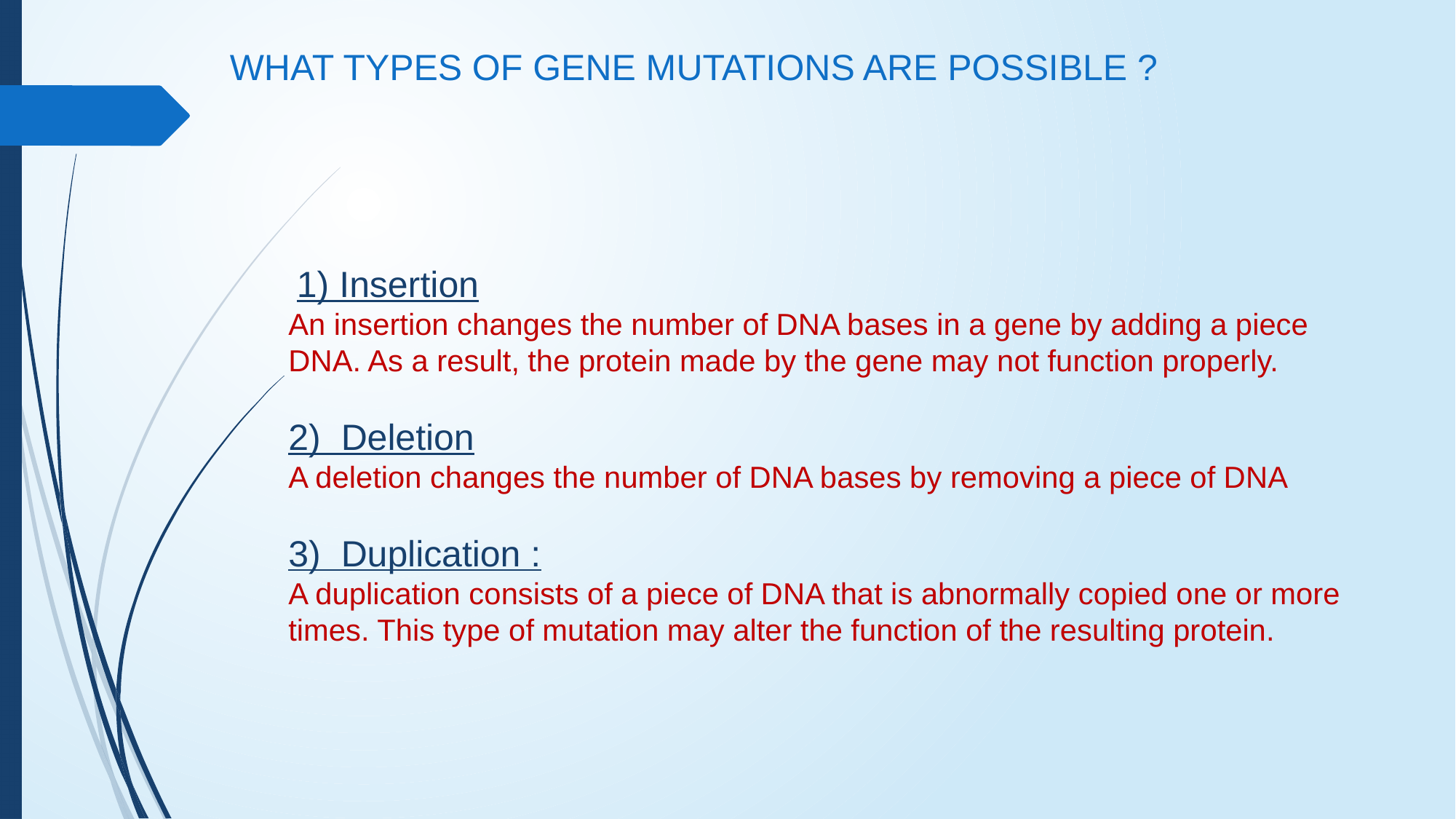

WHAT TYPES OF GENE MUTATIONS ARE POSSIBLE ?

 1) Insertion
An insertion changes the number of DNA bases in a gene by adding a piece
DNA. As a result, the protein made by the gene may not function properly.

2)  Deletion
A deletion changes the number of DNA bases by removing a piece of DNA

3)  Duplication :
A duplication consists of a piece of DNA that is abnormally copied one or more times. This type of mutation may alter the function of the resulting protein.